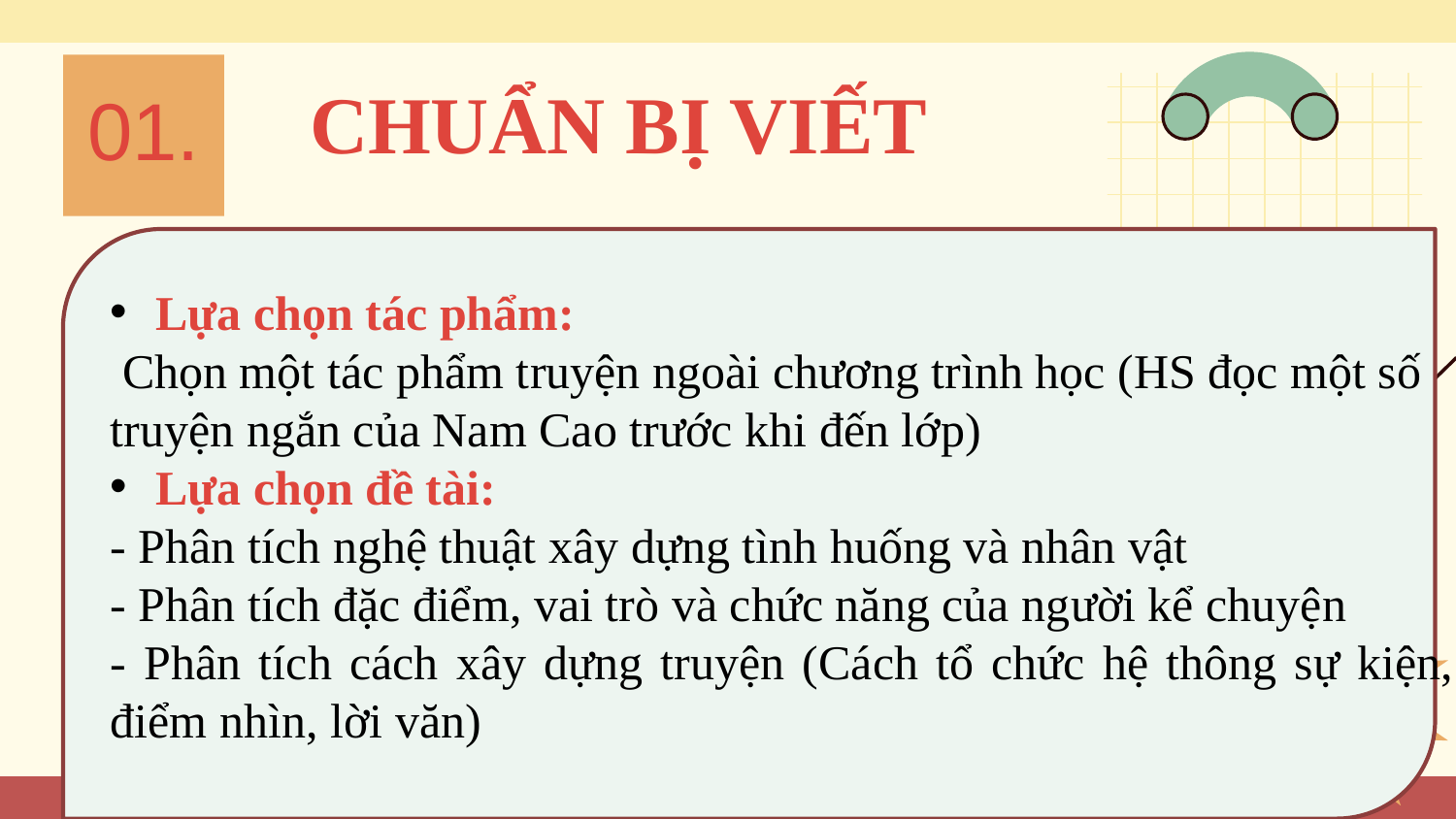

01.
# CHUẨN BỊ VIẾT

Lựa chọn tác phẩm:
 Chọn một tác phẩm truyện ngoài chương trình học (HS đọc một số truyện ngắn của Nam Cao trước khi đến lớp)
Lựa chọn đề tài:
- Phân tích nghệ thuật xây dựng tình huống và nhân vật
- Phân tích đặc điểm, vai trò và chức năng của người kể chuyện
- Phân tích cách xây dựng truyện (Cách tổ chức hệ thông sự kiện, điểm nhìn, lời văn)